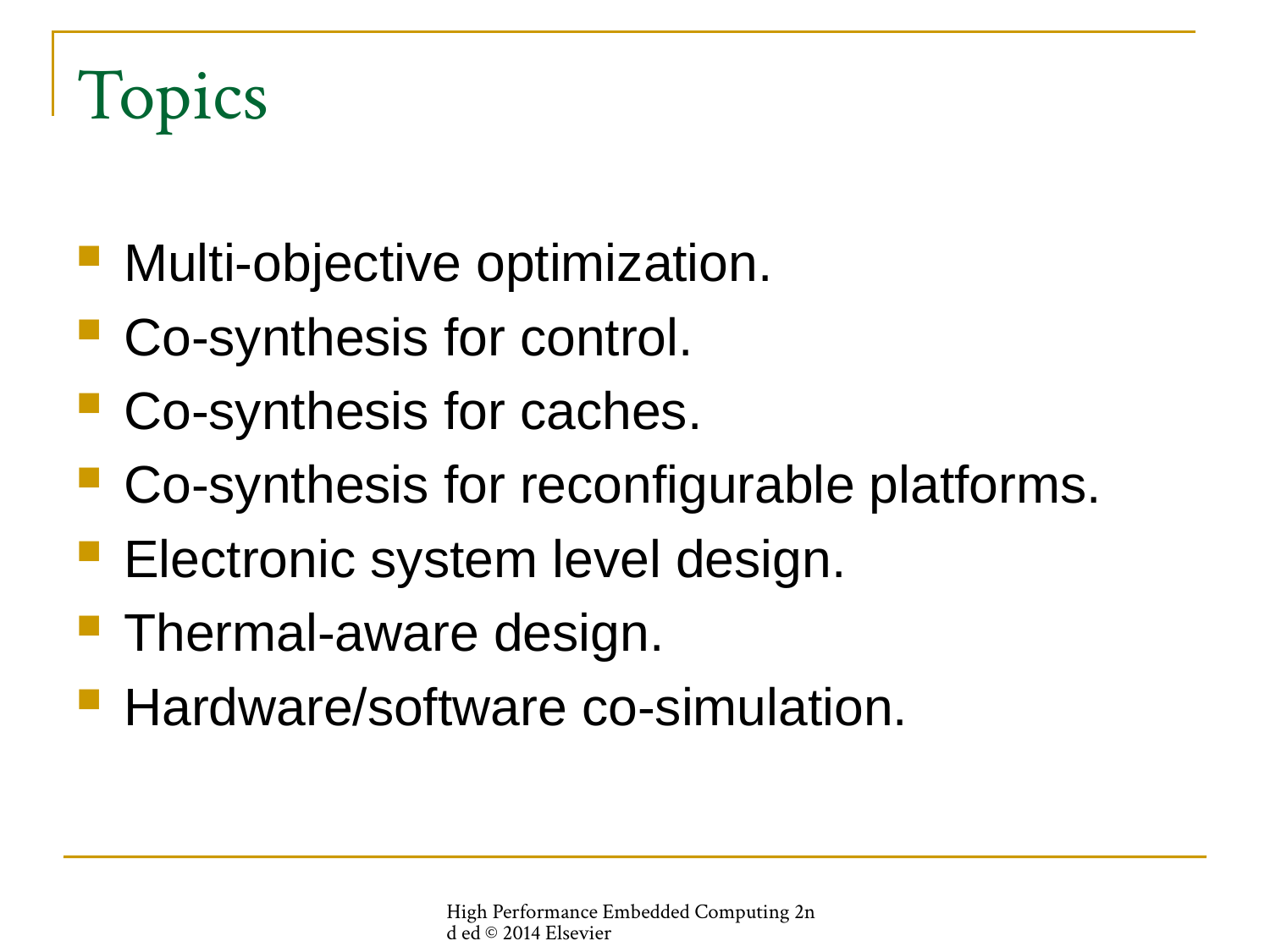

# Topics
Multi-objective optimization.
Co-synthesis for control.
Co-synthesis for caches.
Co-synthesis for reconfigurable platforms.
Electronic system level design.
Thermal-aware design.
Hardware/software co-simulation.
High Performance Embedded Computing 2nd ed © 2014 Elsevier